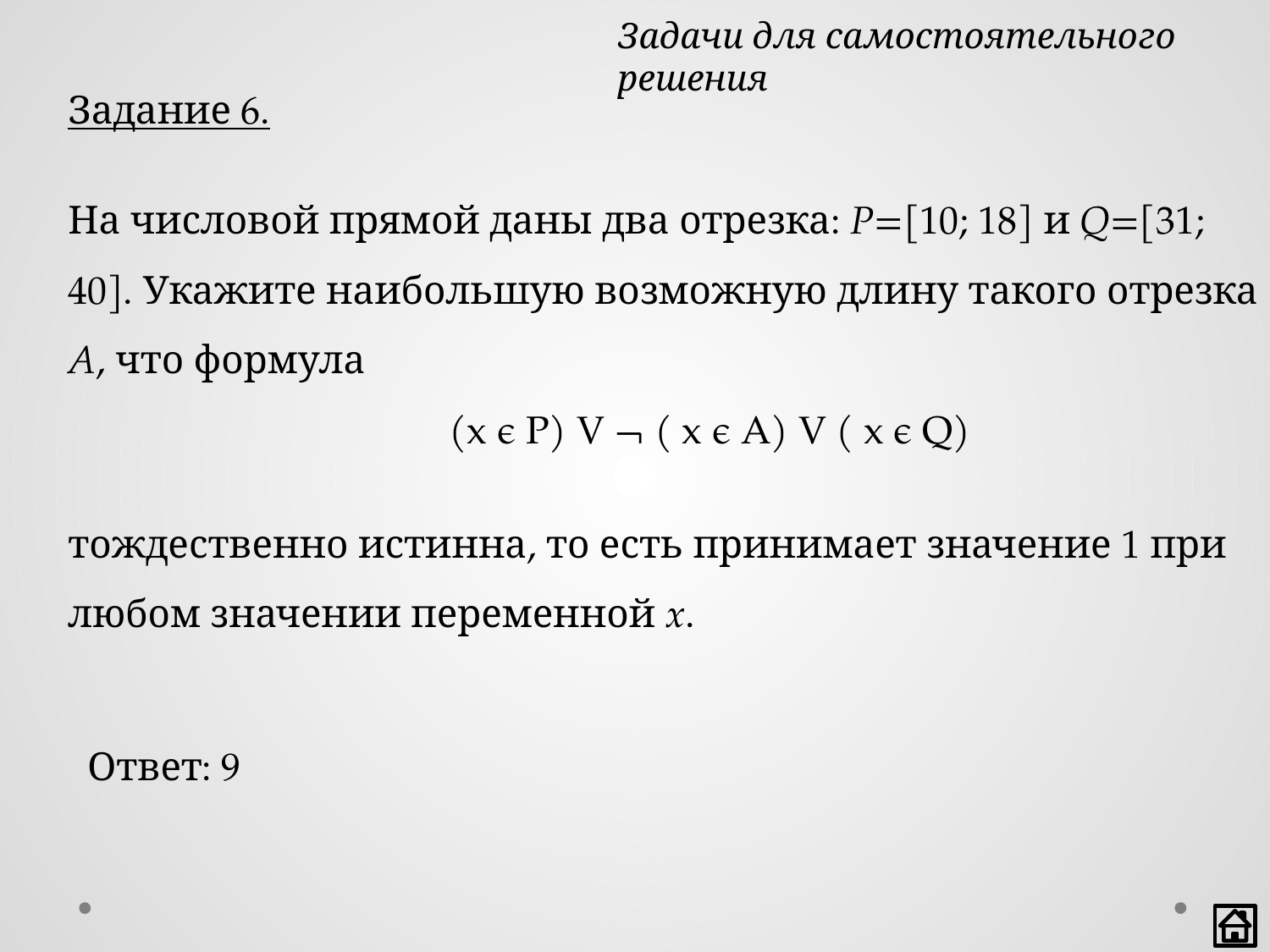

Задачи для самостоятельного решения
Задание 6.
На числовой прямой даны два отрезка: P=[10; 18] и Q=[31; 40]. Укажите наибольшую возможную длину такого отрезка A, что формула
			(x ϵ P) V ¬ ( x ϵ A) V ( x ϵ Q)

тождественно истинна, то есть принимает значение 1 при любом значении переменной x.

Ответ: 9